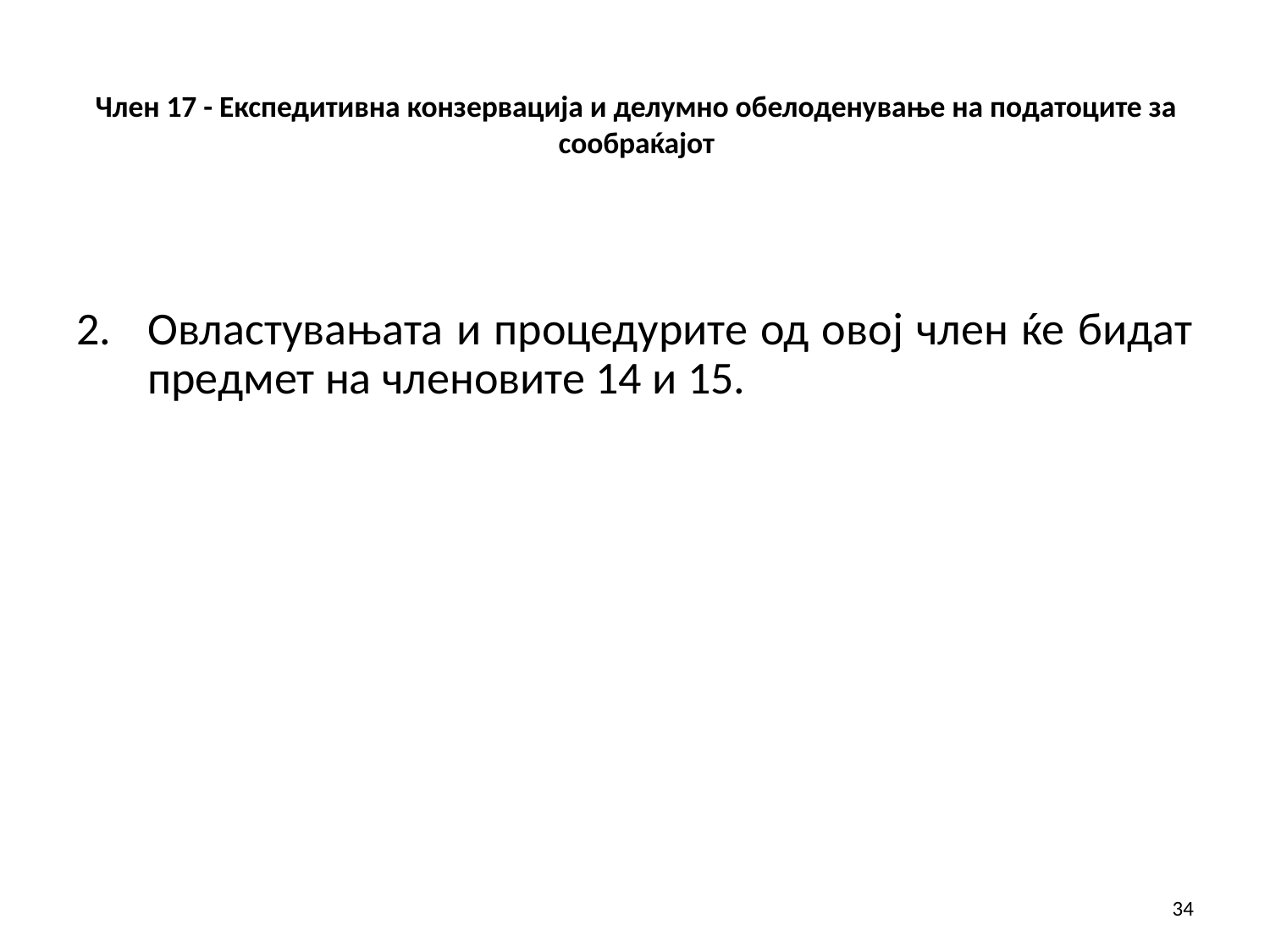

# Член 17 - Експедитивна конзервација и делумно обелоденување на податоците за сообраќајот
Овластувањата и процедурите од овој член ќе бидат предмет на членовите 14 и 15.
34